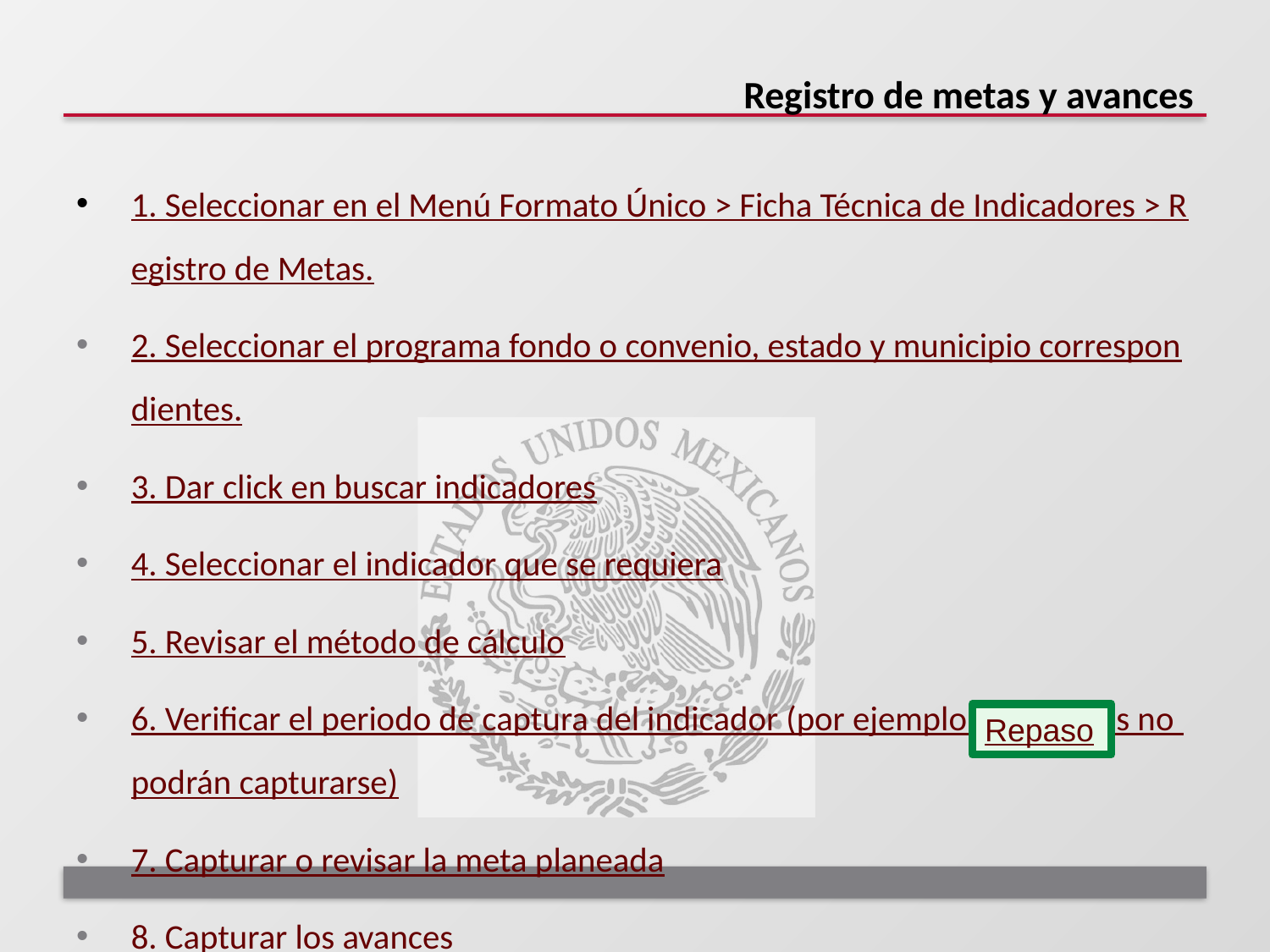

# Registro de metas y avances
1. Seleccionar en el Menú Formato Único > Ficha Técnica de Indicadores > Registro de Metas.
2. Seleccionar el programa fondo o convenio, estado y municipio correspondientes.
3. Dar click en buscar indicadores
4. Seleccionar el indicador que se requiera
5. Revisar el método de cálculo
6. Verificar el periodo de captura del indicador (por ejemplo los anuales no podrán capturarse)
7. Capturar o revisar la meta planeada
8. Capturar los avances
9. Dar click en Guardar.
Repaso